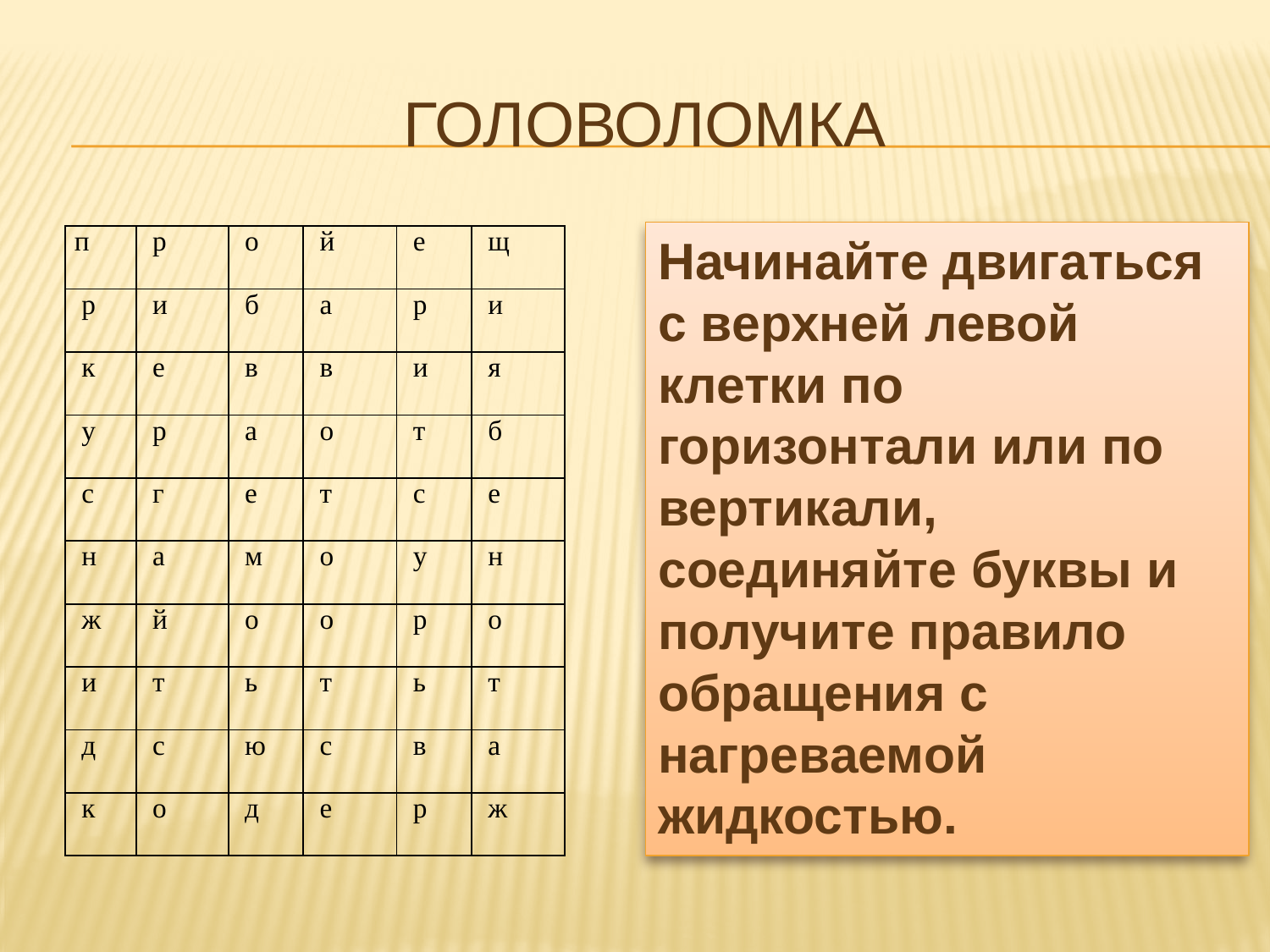

# Головоломка
Начинайте двигаться с верхней левой клетки по горизонтали или по вертикали, соединяйте буквы и получите правило обращения с нагреваемой жидкостью.
| п | р | о | й | е | щ |
| --- | --- | --- | --- | --- | --- |
| р | и | б | а | р | и |
| к | е | в | в | и | я |
| у | р | а | о | т | б |
| с | г | е | т | с | е |
| н | а | м | о | у | н |
| ж | й | о | о | р | о |
| и | т | ь | т | ь | т |
| д | с | ю | с | в | а |
| к | о | д | е | р | ж |